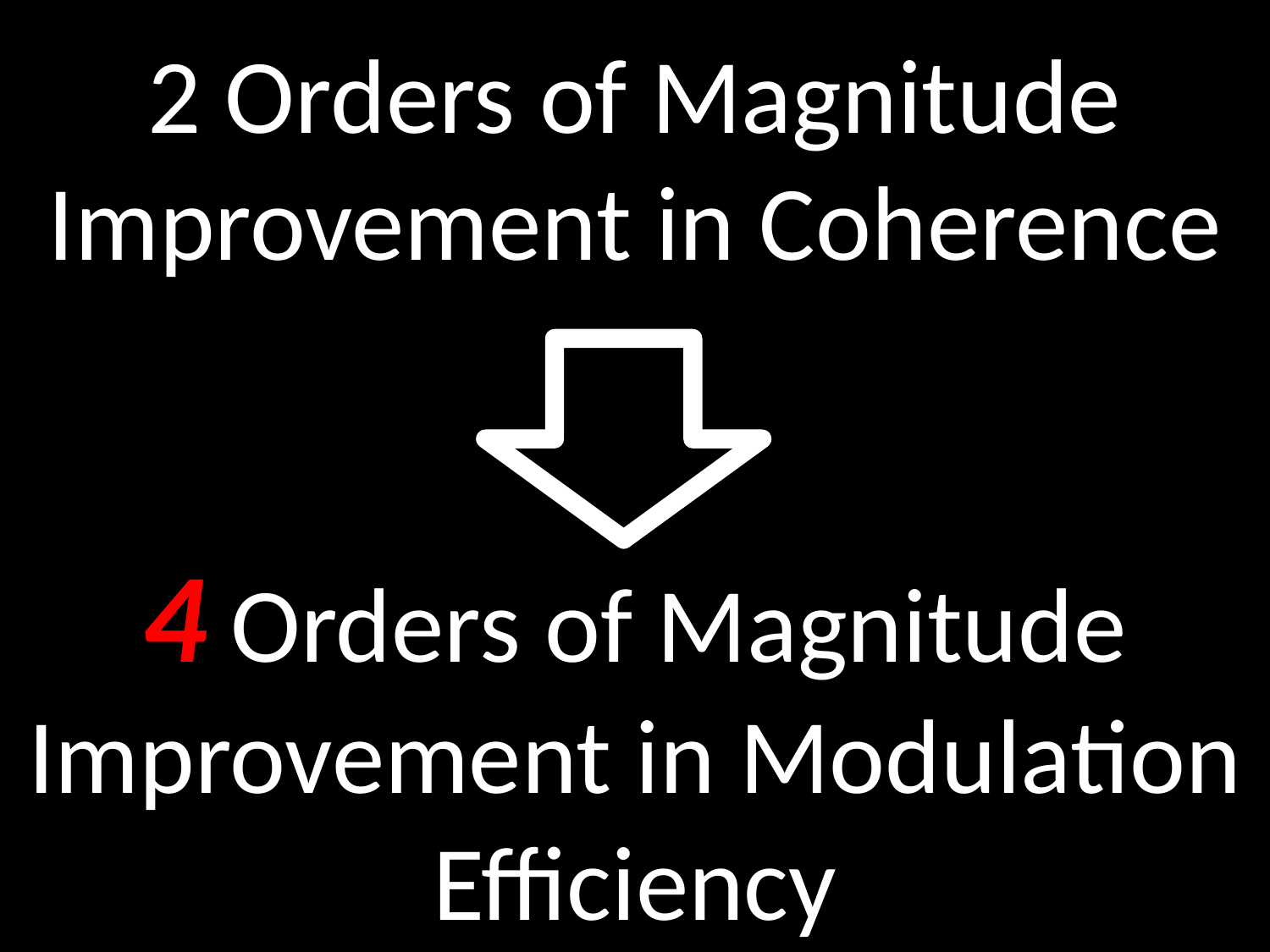

2 Orders of Magnitude Improvement in Coherence

4 Orders of Magnitude Improvement in Modulation Efficiency